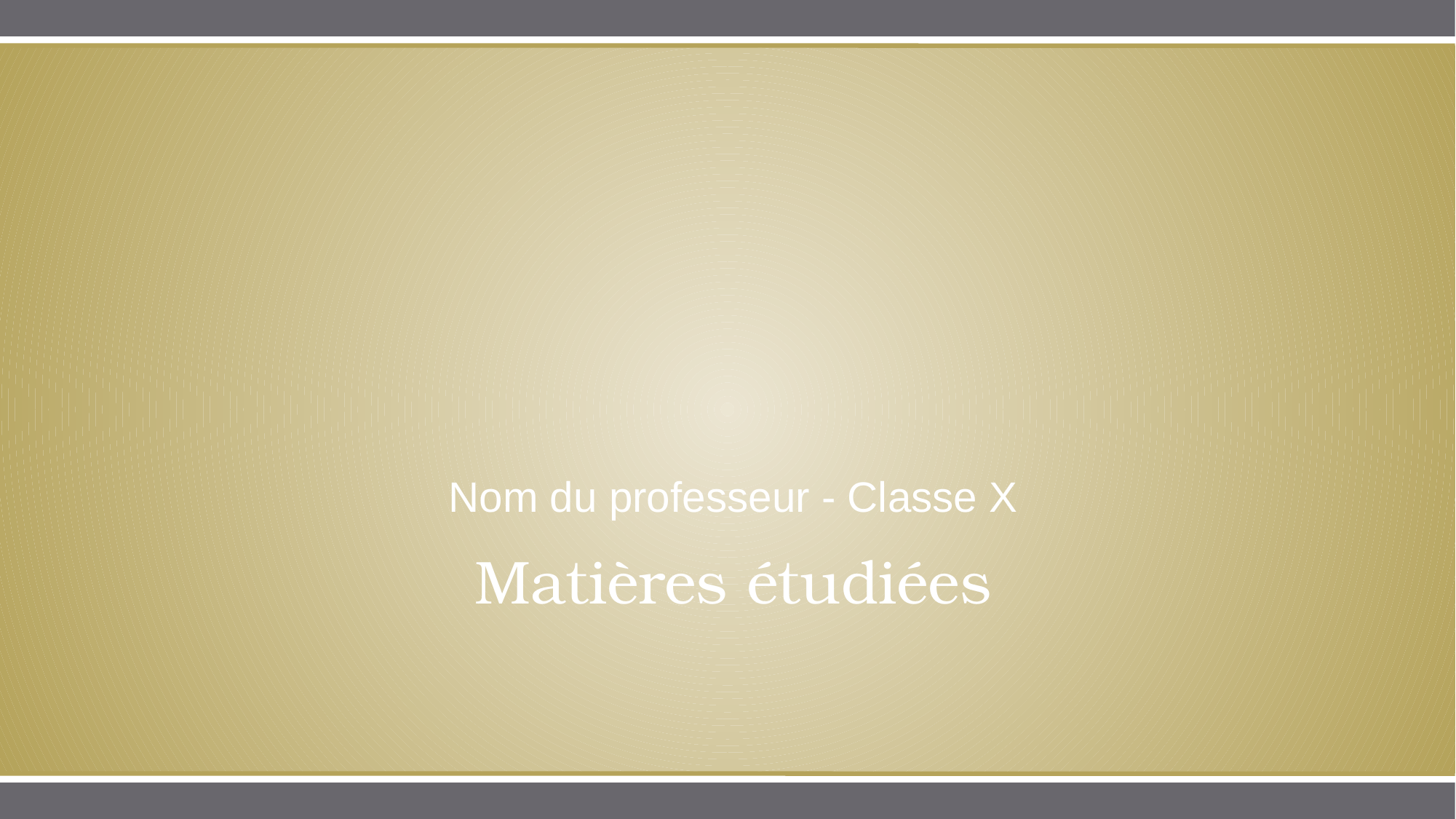

Nom du professeur - Classe X
# Matières étudiées